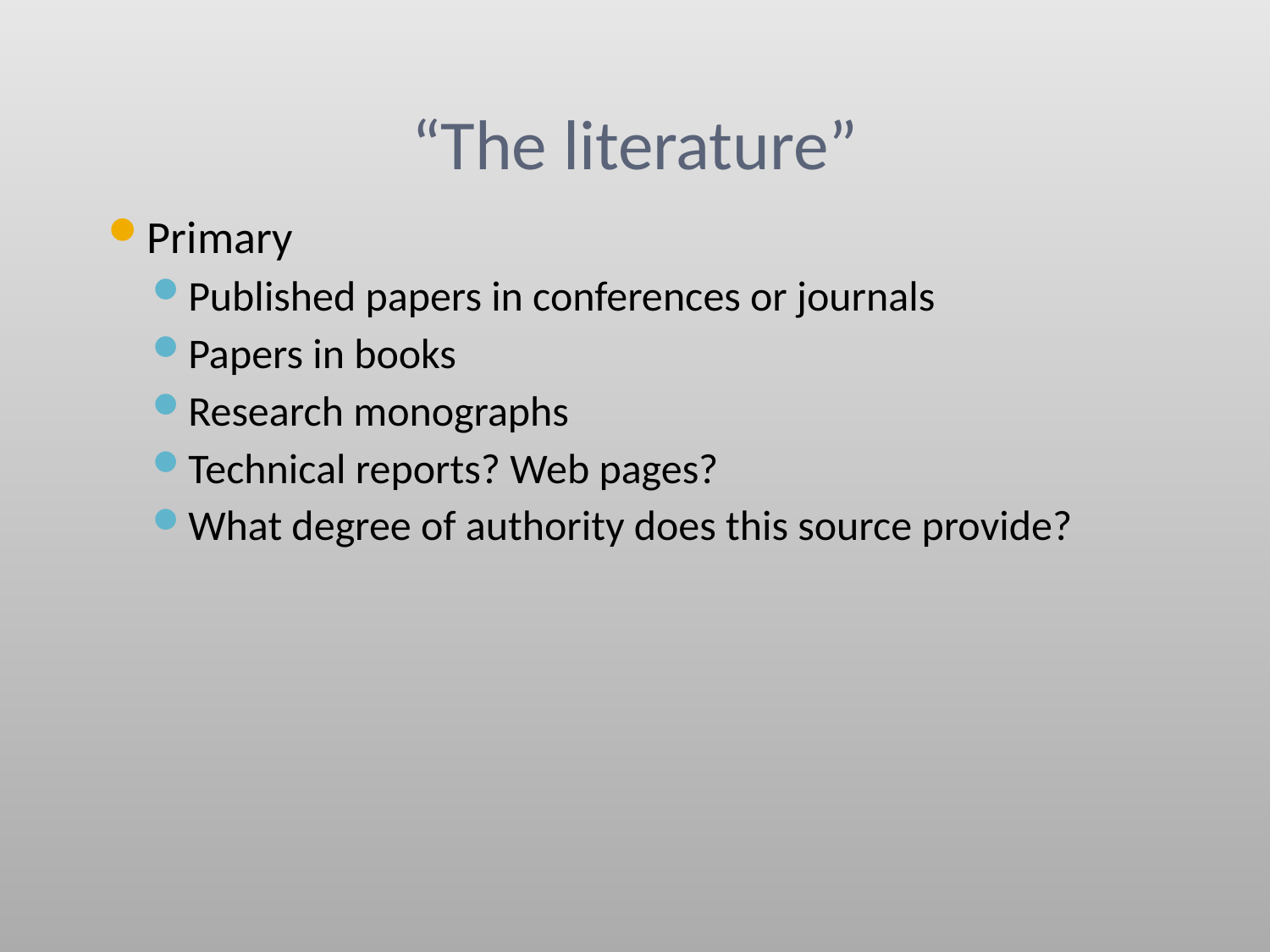

# “The literature”
Primary
Published papers in conferences or journals
Papers in books
Research monographs
Technical reports? Web pages?
What degree of authority does this source provide?